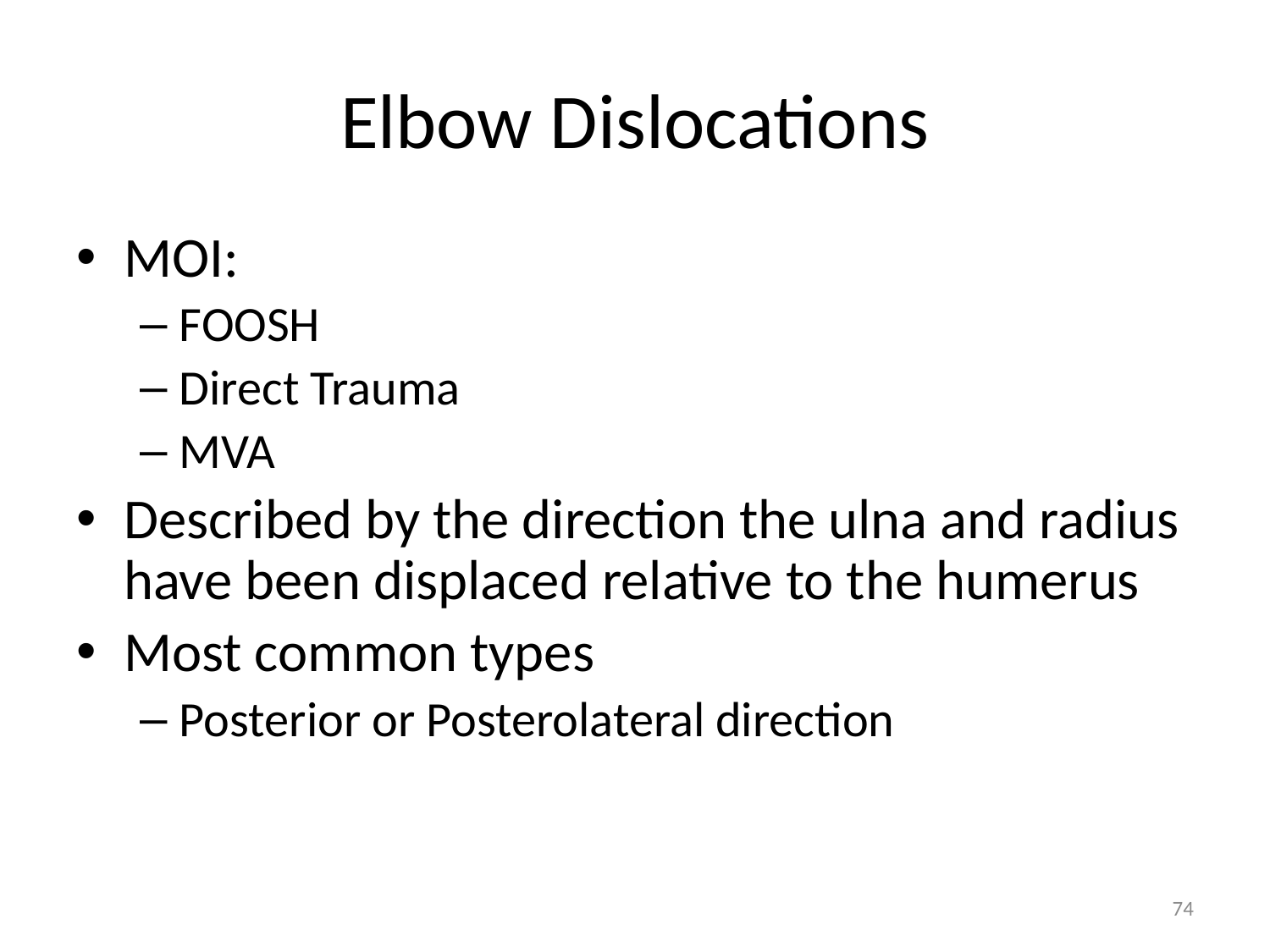

# Elbow Dislocations
MOI:
FOOSH
Direct Trauma
MVA
Described by the direction the ulna and radius have been displaced relative to the humerus
Most common types
Posterior or Posterolateral direction

74